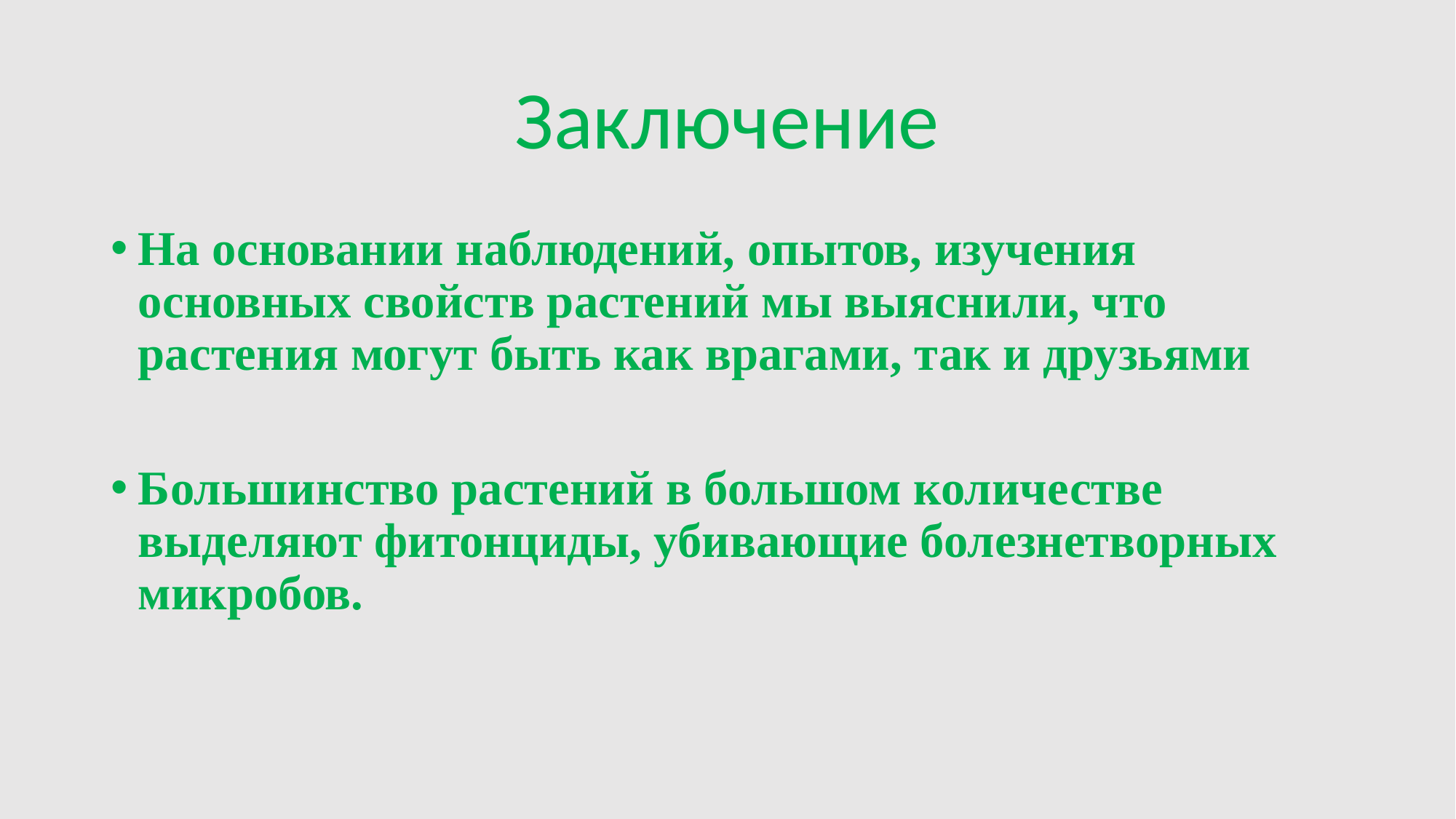

# Заключение
На основании наблюдений, опытов, изучения основных свойств растений мы выяснили, что растения могут быть как врагами, так и друзьями

Большинство растений в большом количестве выделяют фитонциды, убивающие болезнетворных микробов.